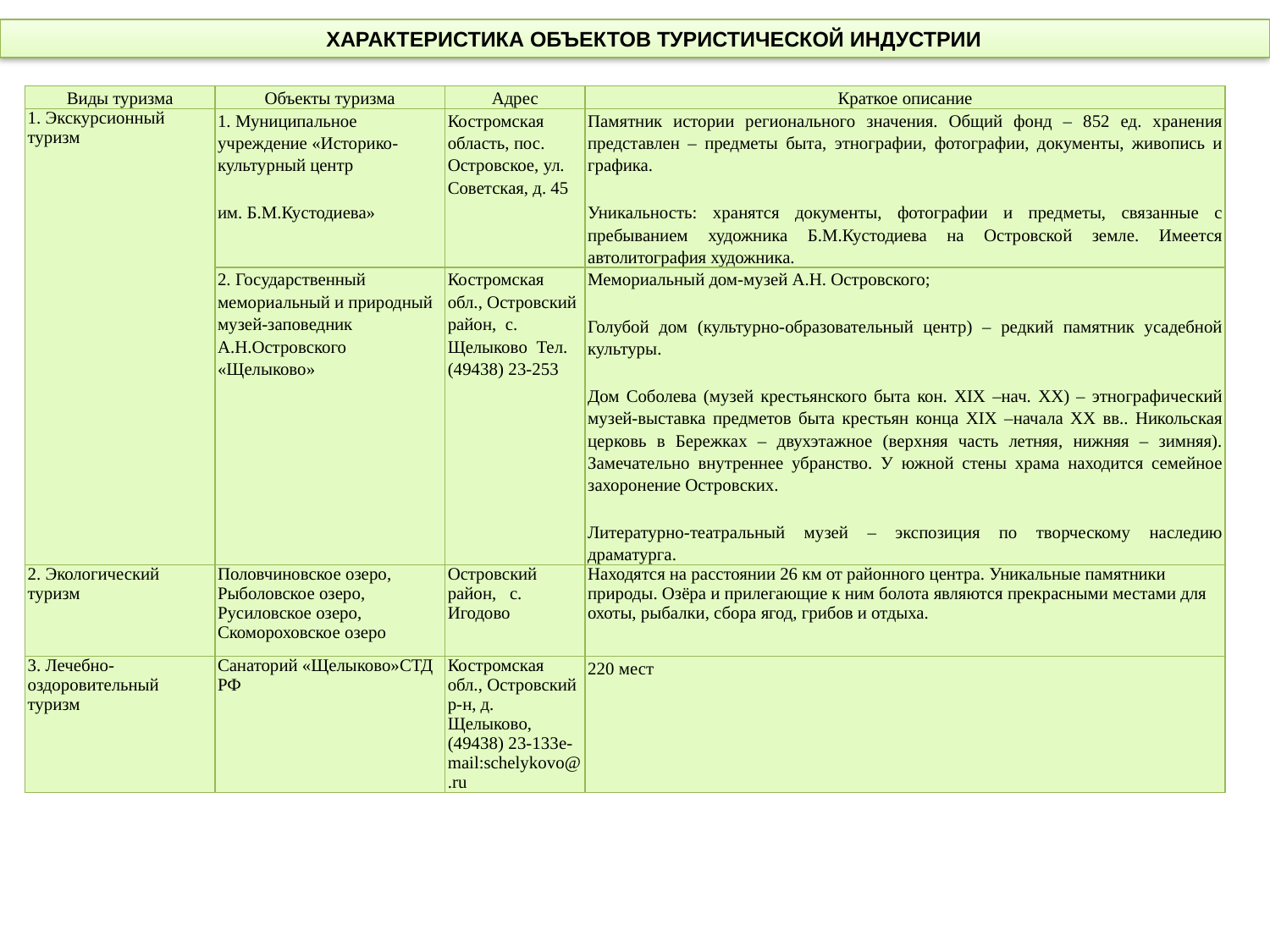

ХАРАКТЕРИСТИКА ОБЪЕКТОВ ТУРИСТИЧЕСКОЙ ИНДУСТРИИ
| Виды туризма | Объекты туризма | Адрес | Краткое описание |
| --- | --- | --- | --- |
| 1. Экскурсионный туризм | 1. Муниципальное учреждение «Историко-культурный центр им. Б.М.Кустодиева» | Костромская область, пос. Островское, ул. Советская, д. 45 | Памятник истории регионального значения. Общий фонд – 852 ед. хранения представлен – предметы быта, этнографии, фотографии, документы, живопись и графика. Уникальность: хранятся документы, фотографии и предметы, связанные с пребыванием художника Б.М.Кустодиева на Островской земле. Имеется автолитография художника. |
|  | 2. Государственный мемориальный и природный музей-заповедник А.Н.Островского «Щелыково» | Костромская обл., Островский район, с. Щелыково Тел. (49438) 23-253 | Мемориальный дом-музей А.Н. Островского; Голубой дом (культурно-образовательный центр) – редкий памятник усадебной культуры. Дом Соболева (музей крестьянского быта кон. XIX –нач. XX) – этнографический музей-выставка предметов быта крестьян конца XIX –начала XX вв.. Никольская церковь в Бережках – двухэтажное (верхняя часть летняя, нижняя – зимняя). Замечательно внутреннее убранство. У южной стены храма находится семейное захоронение Островских. Литературно-театральный музей – экспозиция по творческому наследию драматурга. |
| 2. Экологический туризм | Половчиновское озеро, Рыболовское озеро, Русиловское озеро, Скомороховское озеро | Островский район, с. Игодово | Находятся на расстоянии 26 км от районного центра. Уникальные памятники природы. Озёра и прилегающие к ним болота являются прекрасными местами для охоты, рыбалки, сбора ягод, грибов и отдыха. |
| 3. Лечебно-оздоровительный туризм | Санаторий «Щелыково»СТД РФ | Костромская обл., Островский р-н, д. Щелыково, (49438) 23-133e-mail:schelykovo@.ru | 220 мест |